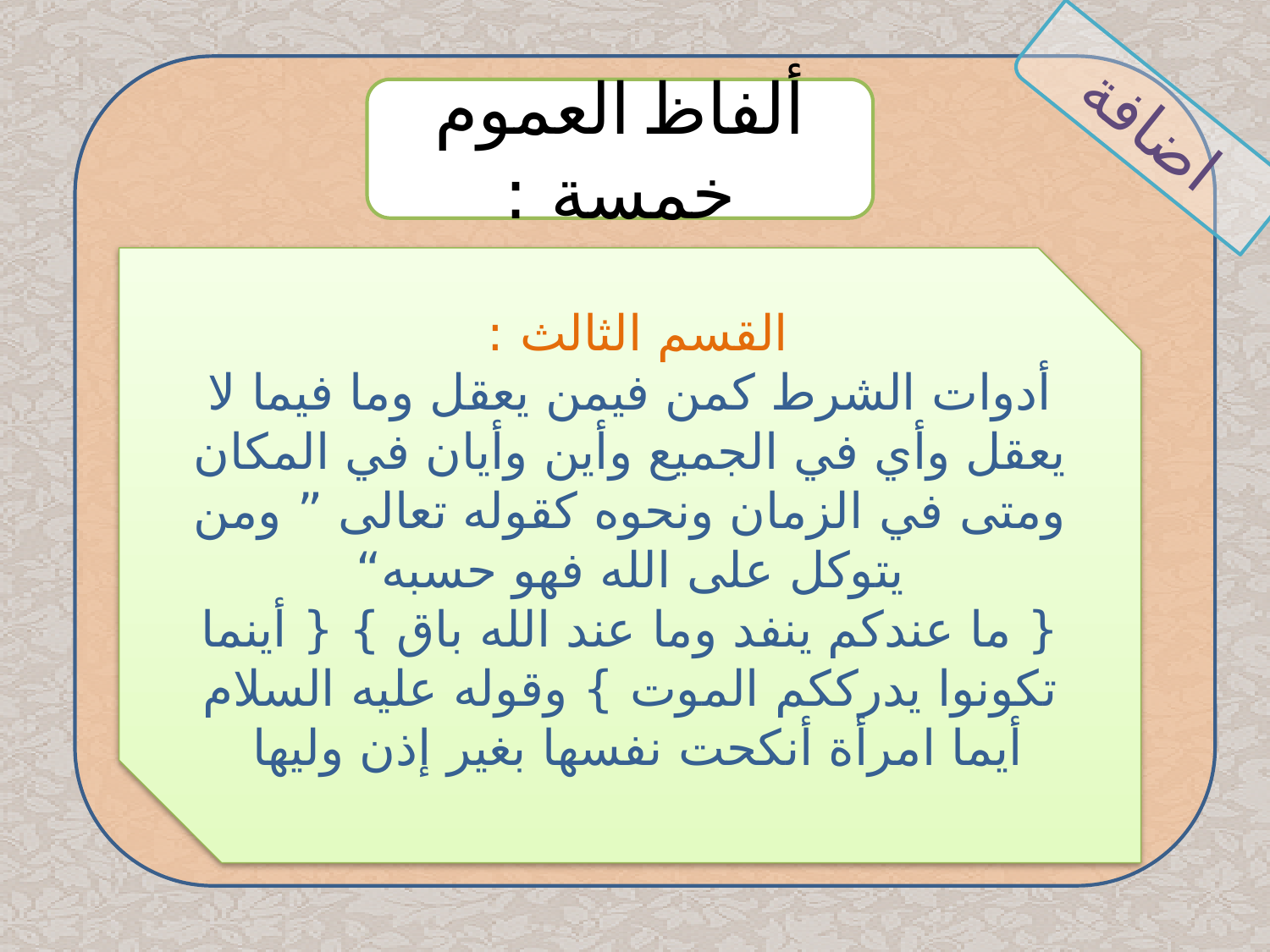

اضافة

ألفاظ العموم خمسة :
القسم الثالث :
أدوات الشرط كمن فيمن يعقل وما فيما لا يعقل وأي في الجميع وأين وأيان في المكان ومتى في الزمان ونحوه كقوله تعالى ” ومن يتوكل على الله فهو حسبه“
{ ما عندكم ينفد وما عند الله باق } { أينما تكونوا يدرككم الموت } وقوله عليه السلام أيما امرأة أنكحت نفسها بغير إذن وليها